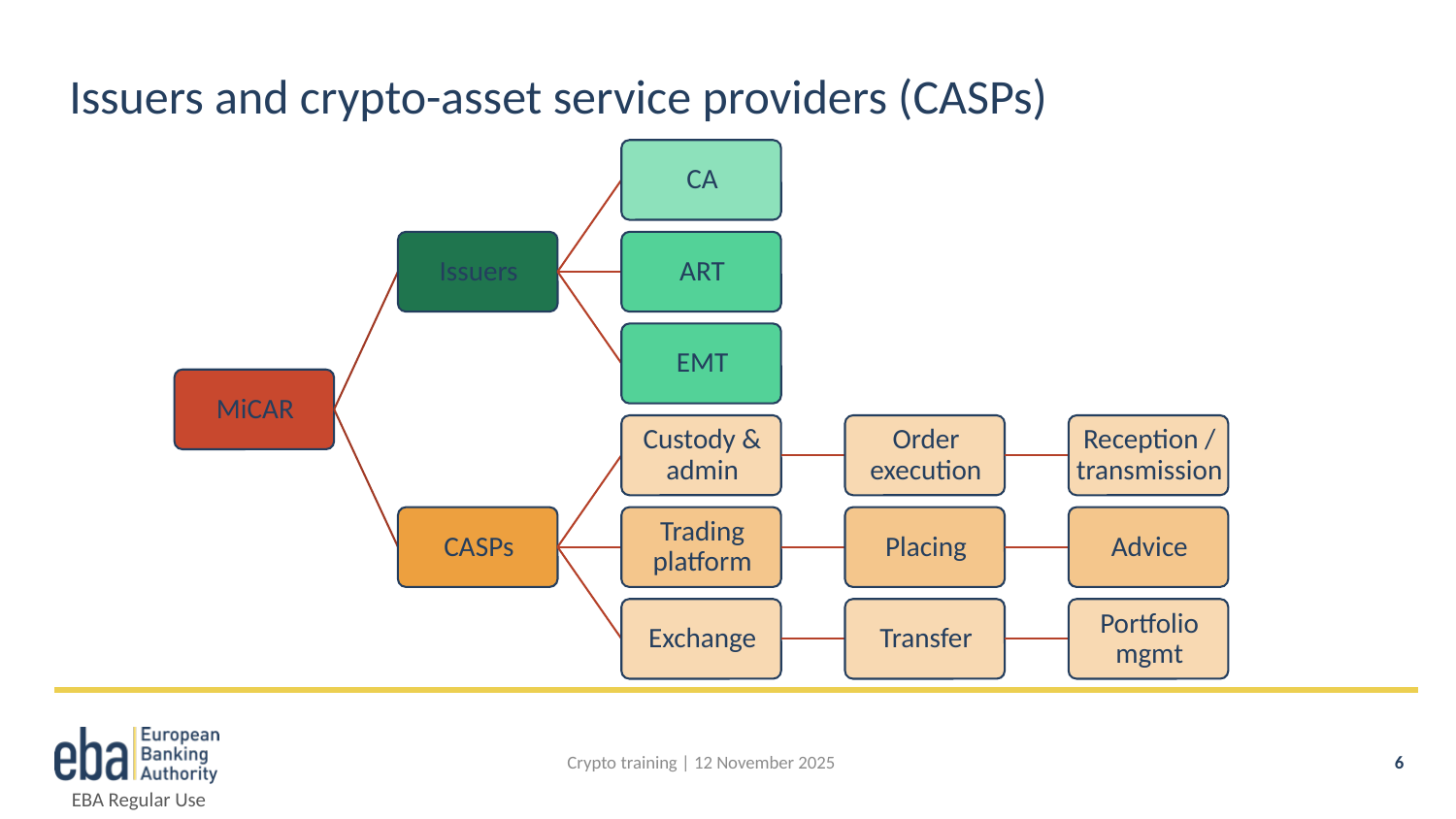

# Issuers and crypto-asset service providers (CASPs)
MiCAR

Issuers

CA

ART

EMT

CASPs

Custody & admin

Order execution

Reception / transmission

Trading platform

Placing

Advice

Exchange

Transfer

Portfolio mgmt
Crypto training | 12 November 2025
6